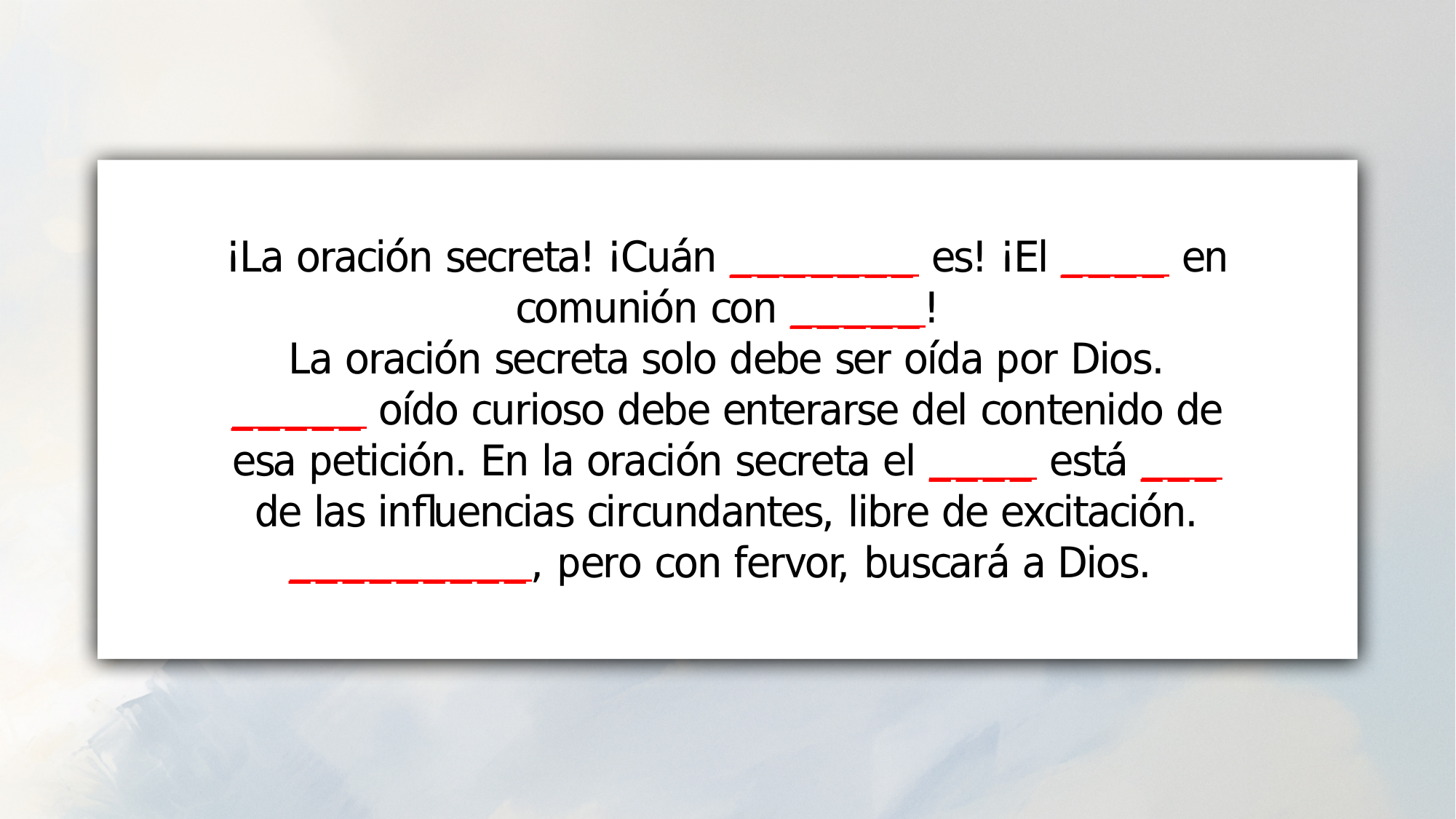

¡La oración secreta! ¡Cuán _______ es! ¡El ____ en comunión con _____!
La oración secreta solo debe ser oída por Dios. _____ oído curioso debe enterarse del contenido de esa petición. En la oración secreta el ____ está ___ de las influencias circundantes, libre de excitación. _________, pero con fervor, buscará a Dios.